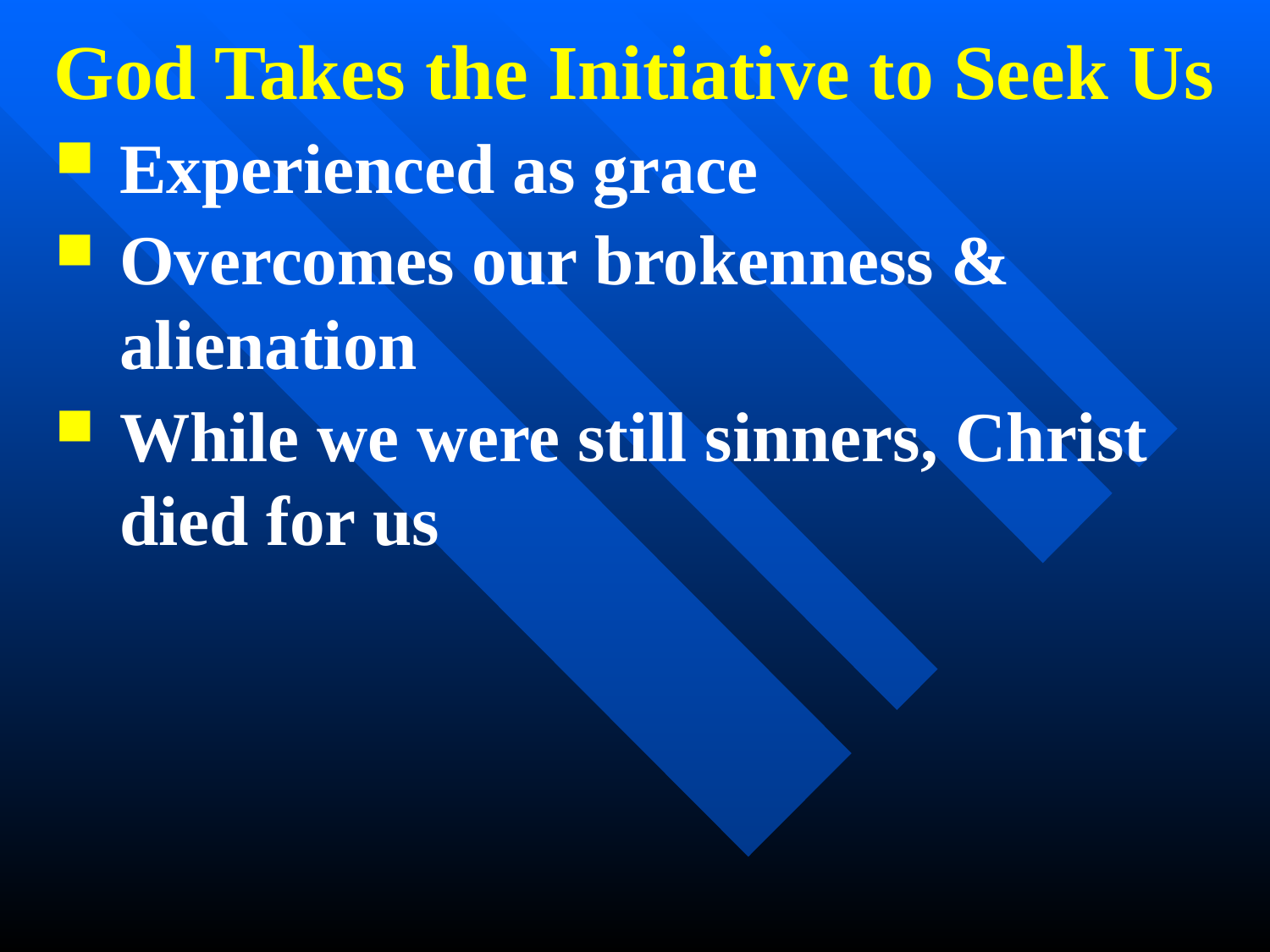

# God Takes the Initiative to Seek Us
Experienced as grace
Overcomes our brokenness & alienation
While we were still sinners, Christ died for us